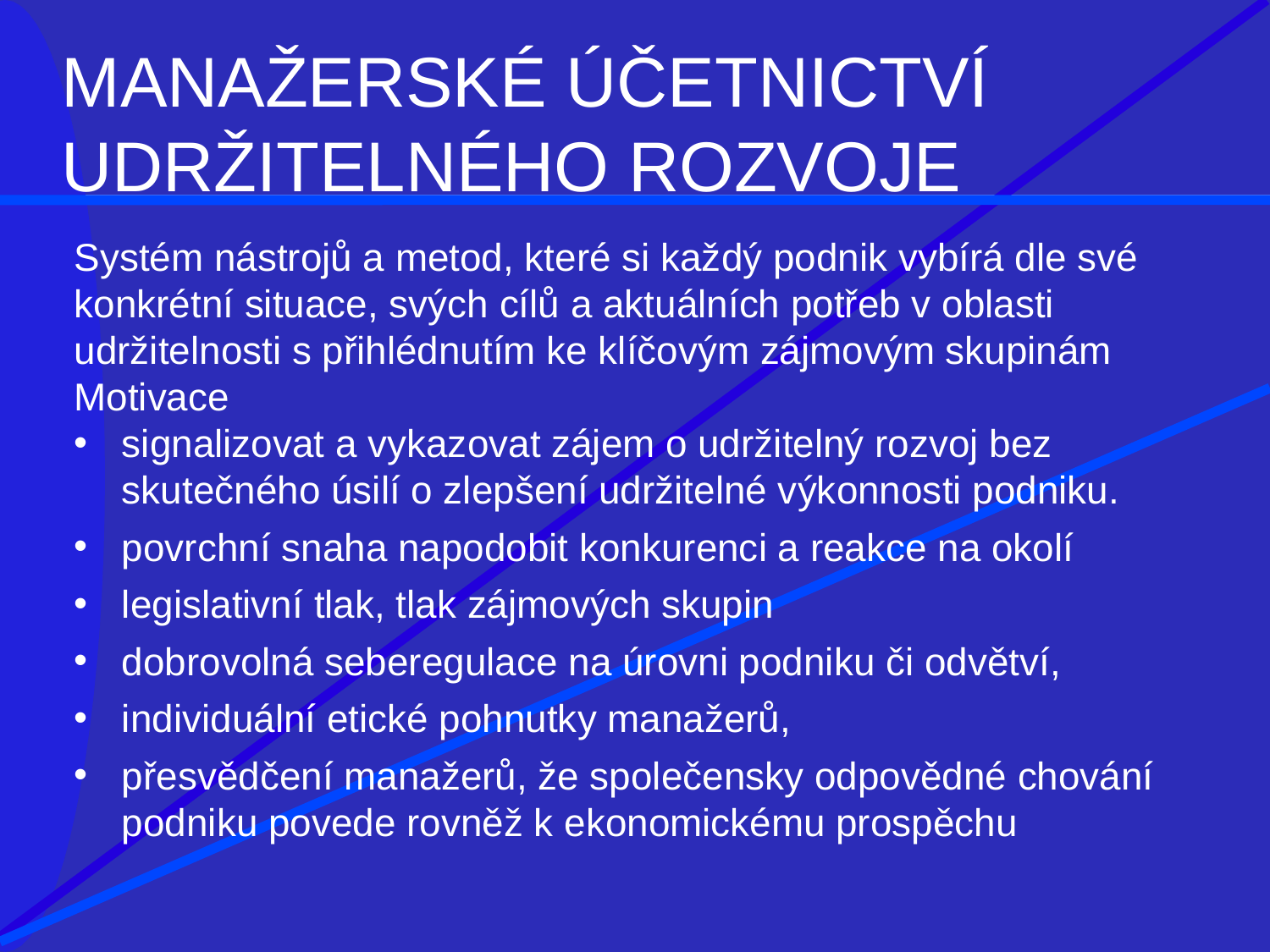

# MANAŽERSKÉ ÚČETNICTVÍ UDRŽITELNÉHO ROZVOJE
Systém nástrojů a metod, které si každý podnik vybírá dle své konkrétní situace, svých cílů a aktuálních potřeb v oblasti udržitelnosti s přihlédnutím ke klíčovým zájmovým skupinám
Motivace
signalizovat a vykazovat zájem o udržitelný rozvoj bez skutečného úsilí o zlepšení udržitelné výkonnosti podniku.
povrchní snaha napodobit konkurenci a reakce na okolí
legislativní tlak, tlak zájmových skupin
dobrovolná seberegulace na úrovni podniku či odvětví,
individuální etické pohnutky manažerů,
přesvědčení manažerů, že společensky odpovědné chování podniku povede rovněž k ekonomickému prospěchu